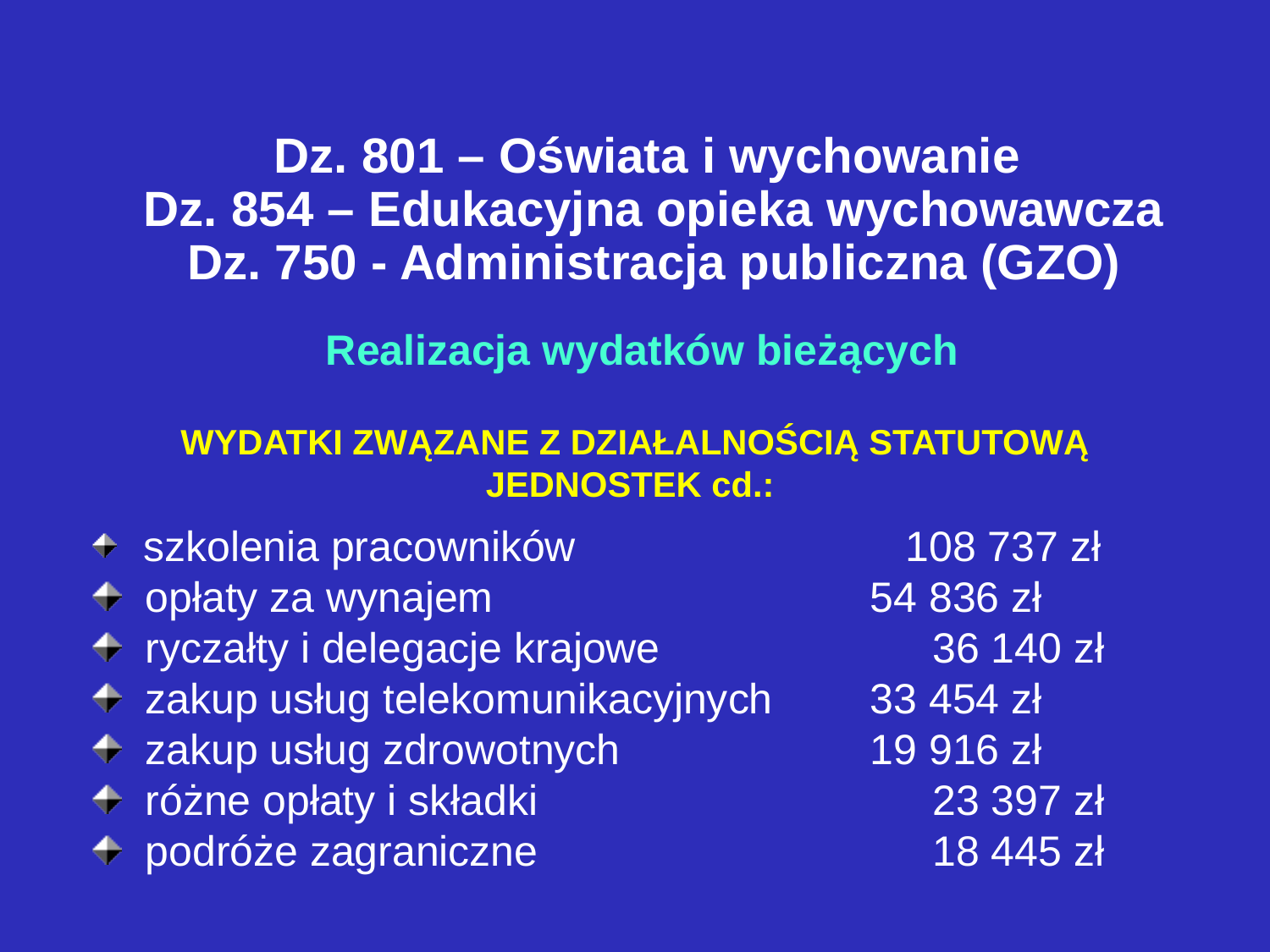

Dz. 801 – Oświata i wychowanie
Dz. 854 – Edukacyjna opieka wychowawcza
Dz. 750 - Administracja publiczna (GZO)
Realizacja wydatków bieżących
WYDATKI ZWĄZANE Z DZIAŁALNOŚCIĄ STATUTOWĄ JEDNOSTEK cd.:
  szkolenia pracowników					   108 737 zł
  opłaty za wynajem							54 836 zł
  ryczałty i delegacje krajowe					36 140 zł
  zakup usług telekomunikacyjnych		33 454 zł
  zakup usług zdrowotnych					19 916 zł
  różne opłaty i składki							23 397 zł
  podróże zagraniczne							18 445 zł